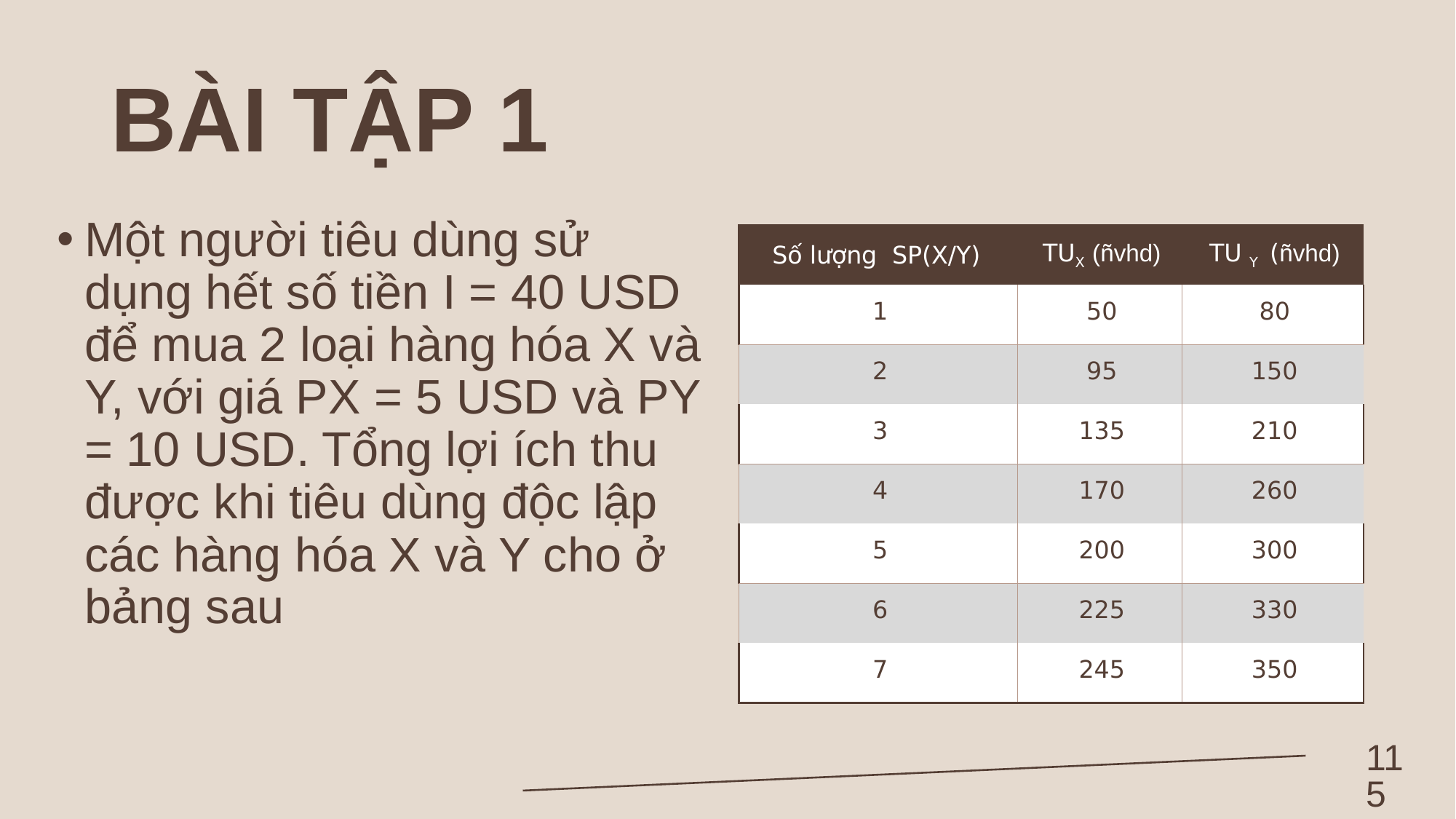

BÀI TẬP 1
Một người tiêu dùng sử dụng hết số tiền I = 40 USD để mua 2 loại hàng hóa X và Y, với giá PX = 5 USD và PY = 10 USD. Tổng lợi ích thu được khi tiêu dùng độc lập các hàng hóa X và Y cho ở bảng sau

| Số lượng SP(X/Y) | TUX (ñvhd) | TU Y (ñvhd) |
| --- | --- | --- |
| 1 | 50 | 80 |
| 2 | 95 | 150 |
| 3 | 135 | 210 |
| 4 | 170 | 260 |
| 5 | 200 | 300 |
| 6 | 225 | 330 |
| 7 | 245 | 350 |
115